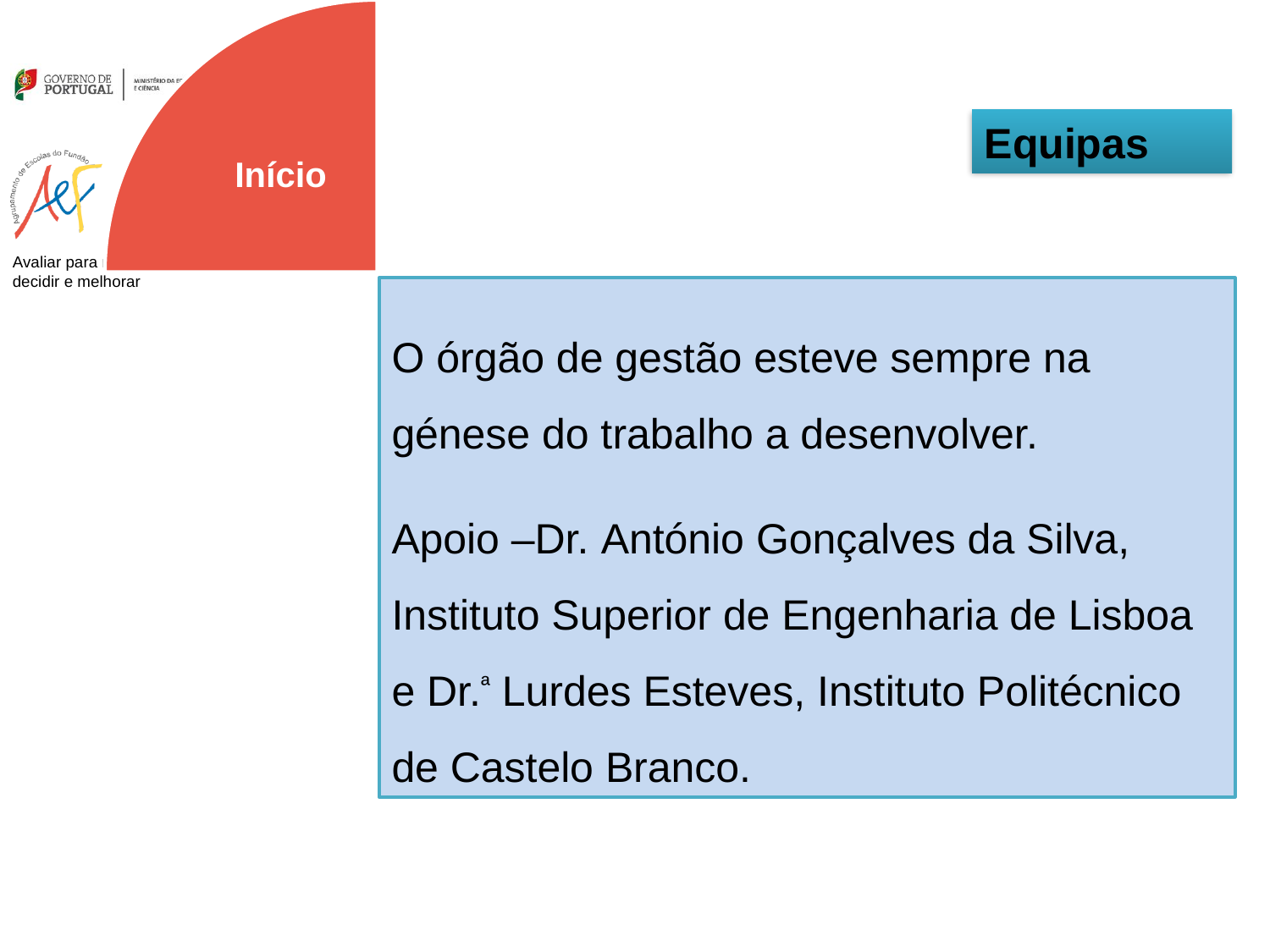

Início
Equipas

O órgão de gestão esteve sempre na génese do trabalho a desenvolver.

Apoio –Dr. António Gonçalves da Silva, Instituto Superior de Engenharia de Lisboa e Dr.ª Lurdes Esteves, Instituto Politécnico de Castelo Branco.